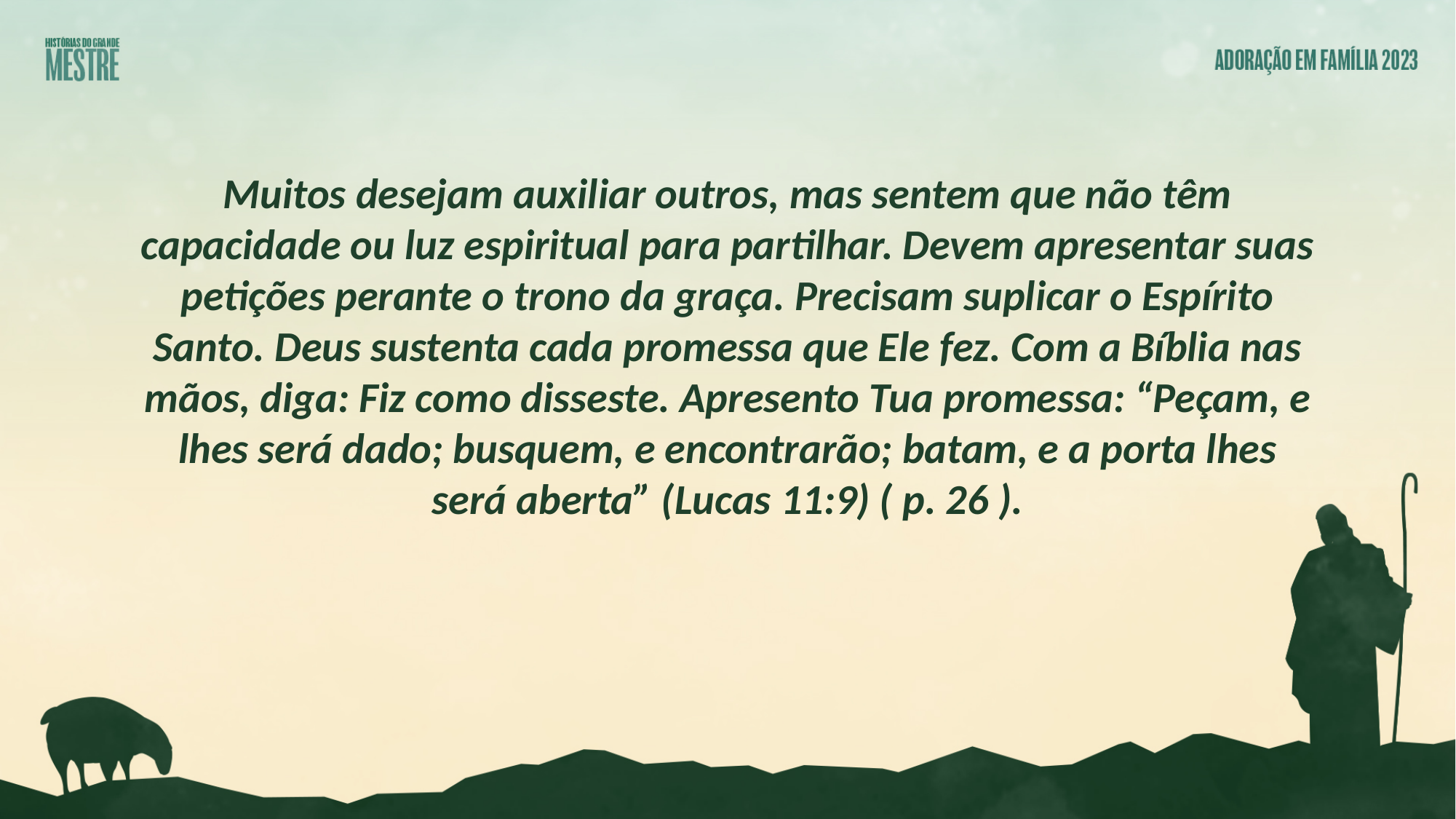

Muitos desejam auxiliar outros, mas sentem que não têm capacidade ou luz espiritual para partilhar. Devem apresentar suas petições perante o trono da graça. Precisam suplicar o Espírito Santo. Deus sustenta cada promessa que Ele fez. Com a Bíblia nas mãos, diga: Fiz como disseste. Apresento Tua promessa: “Peçam, e lhes será dado; busquem, e encontrarão; batam, e a porta lhes será aberta” (Lucas 11:9) ( p. 26 ).